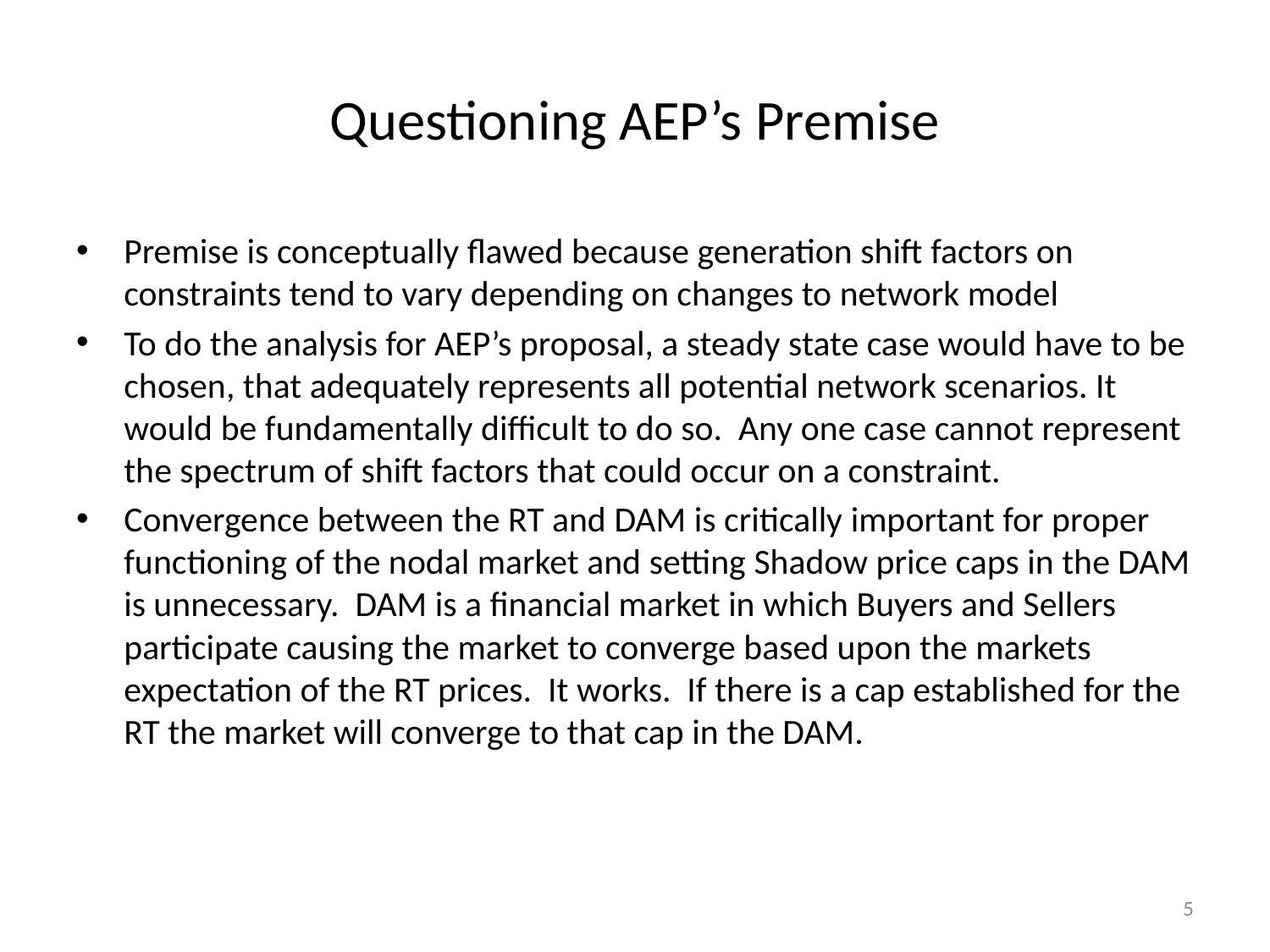

# Questioning AEP’s Premise
Premise is conceptually flawed because generation shift factors on constraints tend to vary depending on changes to network model
To do the analysis for AEP’s proposal, a steady state case would have to be chosen, that adequately represents all potential network scenarios. It would be fundamentally difficult to do so.  Any one case cannot represent the spectrum of shift factors that could occur on a constraint.
Convergence between the RT and DAM is critically important for proper functioning of the nodal market and setting Shadow price caps in the DAM is unnecessary.  DAM is a financial market in which Buyers and Sellers participate causing the market to converge based upon the markets expectation of the RT prices.  It works.  If there is a cap established for the RT the market will converge to that cap in the DAM.

5